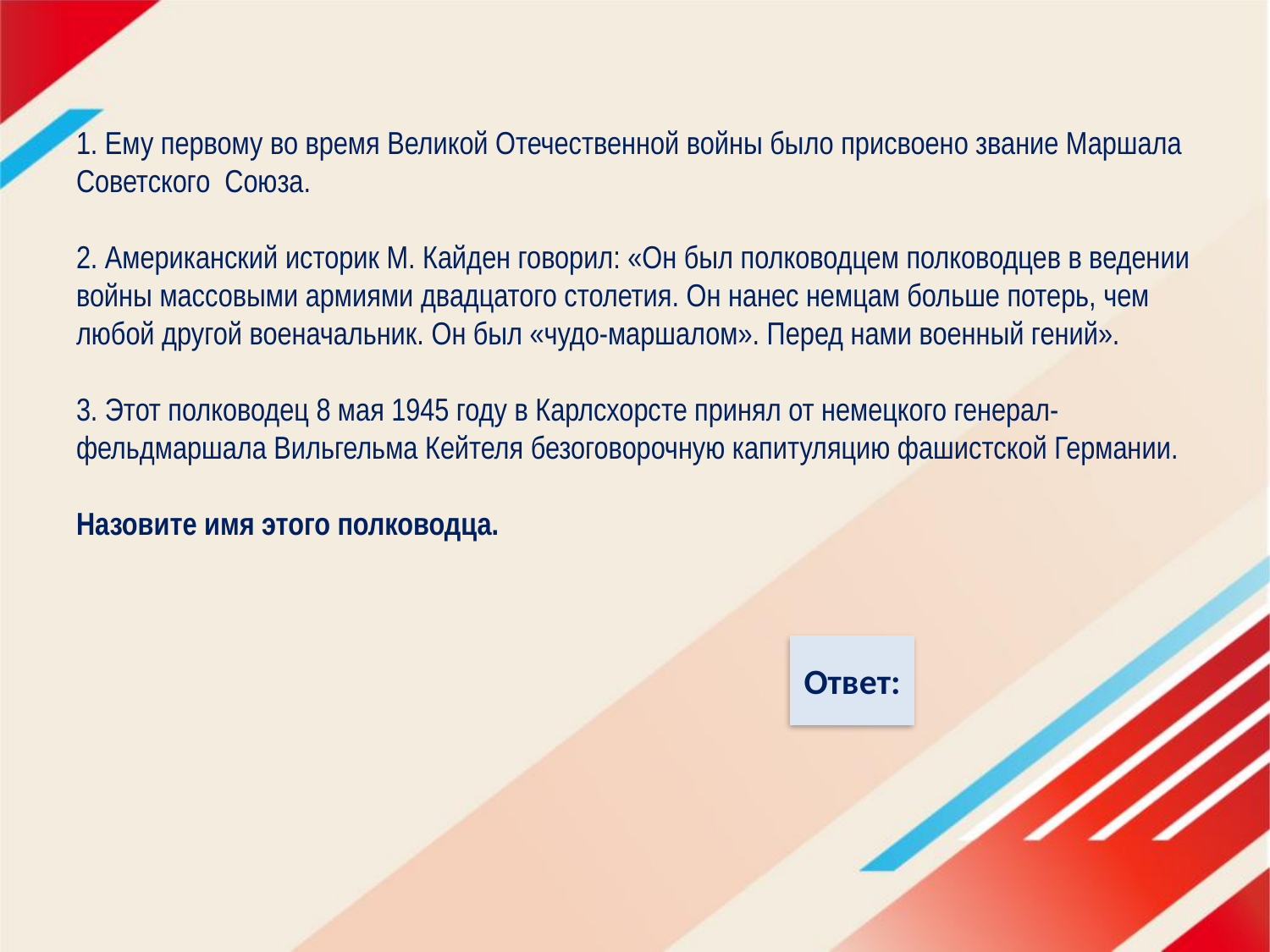

# 1. Ему первому во время Великой Отечественной войны было присвоено звание Маршала Советского  Союза. 2. Американский историк М. Кайден говорил: «Он был полководцем полководцев в ведении войны массовыми армиями двадцатого столетия. Он нанес немцам больше потерь, чем любой другой военачальник. Он был «чудо-маршалом». Перед нами военный гений». 3. Этот полководец 8 мая 1945 году в Карлсхорсте принял от немецкого генерал-фельдмаршала Вильгельма Кейтеля безоговорочную капитуляцию фашистской Германии. Назовите имя этого полководца.